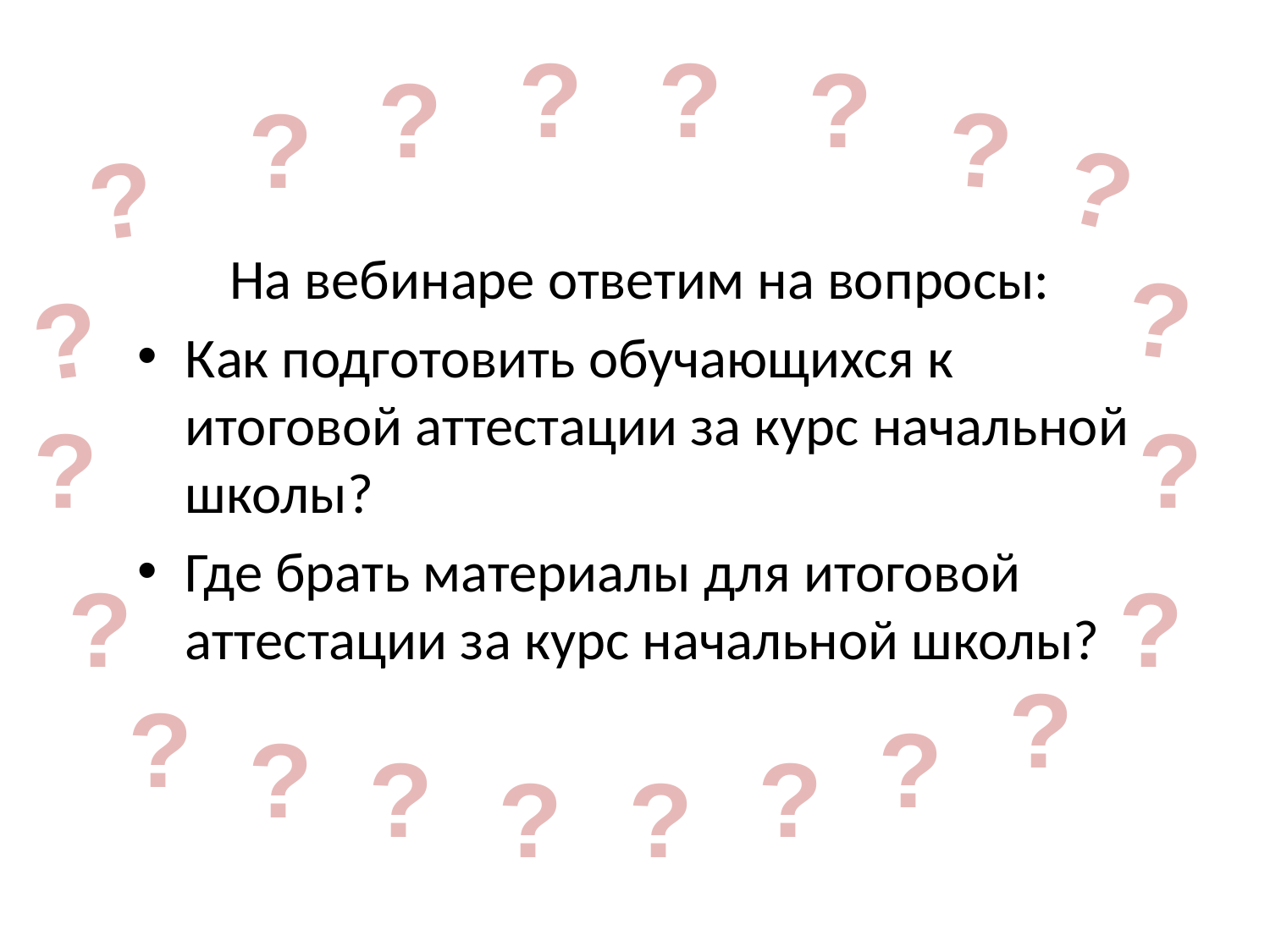

# ?
?
?
?
?
?
?
?
На вебинаре ответим на вопросы:
Как подготовить обучающихся к итоговой аттестации за курс начальной школы?
Где брать материалы для итоговой аттестации за курс начальной школы?

?
?
?
?
?
?
?
?
?
?
?
?
?
?